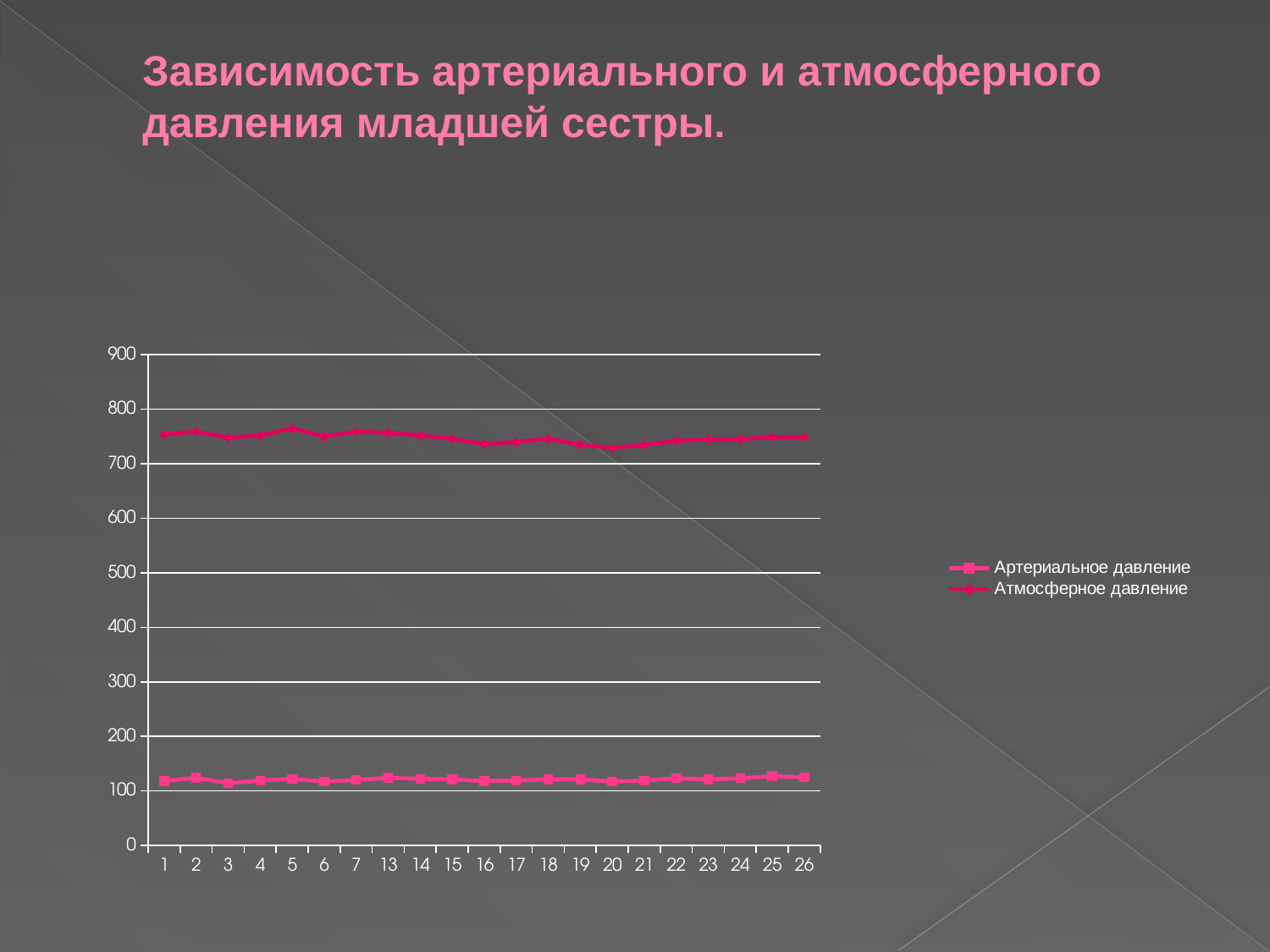

# Зависимость артериального и атмосферного давления младшей сестры.

### Chart

| Category | Артериальное давление | Атмосферное давление |
|---|---|---|
| 1 | 118.0 | 754.0 |
| 2 | 124.0 | 759.0 |
| 3 | 114.0 | 748.0 |
| 4 | 119.0 | 752.0 |
| 5 | 122.0 | 765.0 |
| 6 | 117.0 | 750.0 |
| 7 | 120.0 | 759.0 |
| 13 | 124.0 | 757.0 |
| 14 | 122.0 | 752.0 |
| 15 | 121.0 | 746.0 |
| 16 | 118.0 | 736.0 |
| 17 | 119.0 | 740.0 |
| 18 | 121.0 | 746.0 |
| 19 | 121.0 | 735.0 |
| 20 | 117.0 | 729.0 |
| 21 | 119.0 | 735.0 |
| 22 | 123.0 | 742.0 |
| 23 | 121.0 | 745.0 |
| 24 | 123.0 | 745.0 |
| 25 | 127.0 | 749.0 |
| 26 | 125.0 | 749.0 |